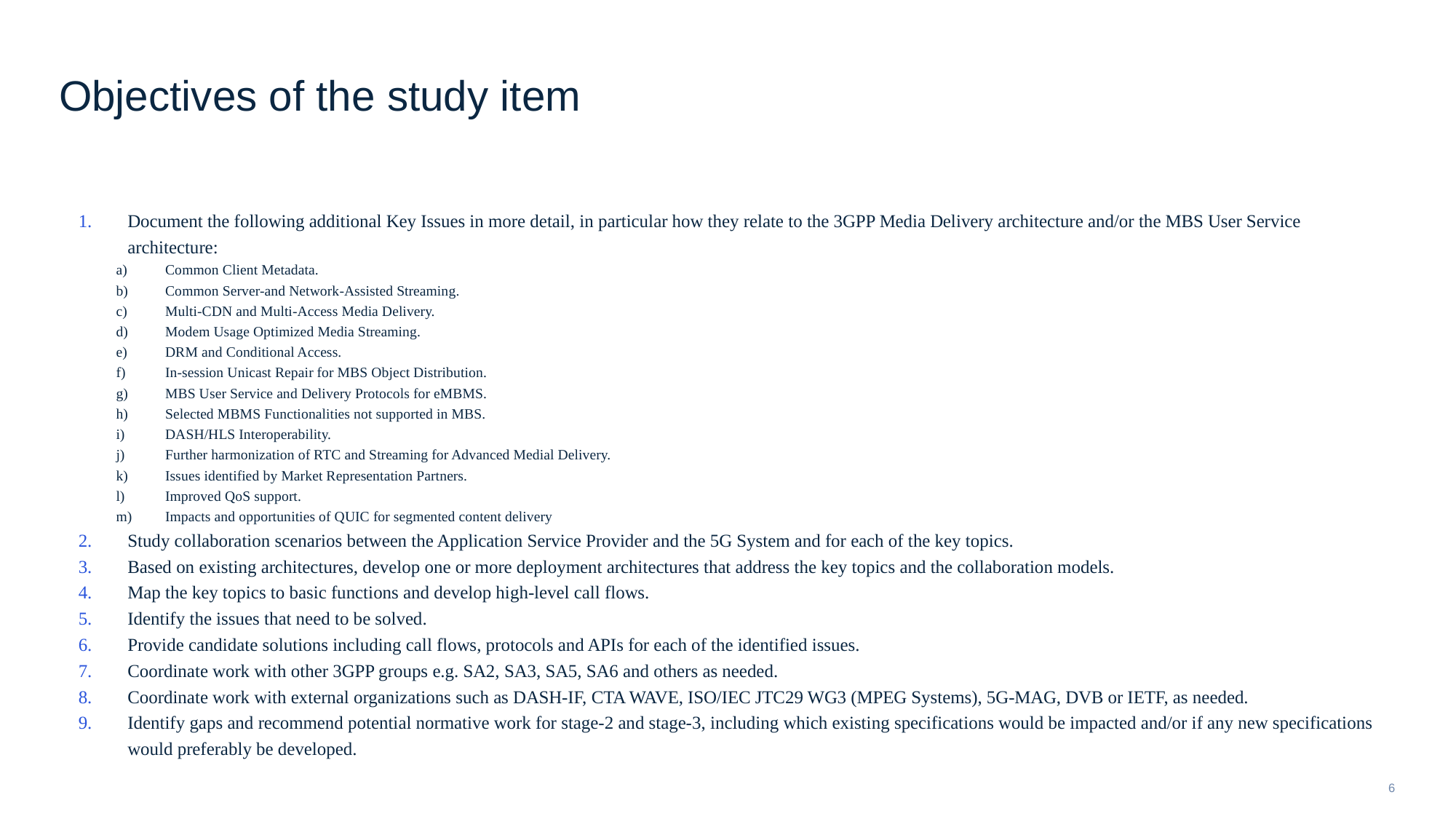

# Objectives of the study item

Document the following additional Key Issues in more detail, in particular how they relate to the 3GPP Media Delivery architecture and/or the MBS User Service architecture:
Common Client Metadata.
Common Server-and Network-Assisted Streaming.
Multi-CDN and Multi-Access Media Delivery.
Modem Usage Optimized Media Streaming.
DRM and Conditional Access.
In-session Unicast Repair for MBS Object Distribution.
MBS User Service and Delivery Protocols for eMBMS.
Selected MBMS Functionalities not supported in MBS.
DASH/HLS Interoperability.
Further harmonization of RTC and Streaming for Advanced Medial Delivery.
Issues identified by Market Representation Partners.
Improved QoS support.
Impacts and opportunities of QUIC for segmented content delivery
Study collaboration scenarios between the Application Service Provider and the 5G System and for each of the key topics.
Based on existing architectures, develop one or more deployment architectures that address the key topics and the collaboration models.
Map the key topics to basic functions and develop high-level call flows.
Identify the issues that need to be solved.
Provide candidate solutions including call flows, protocols and APIs for each of the identified issues.
Coordinate work with other 3GPP groups e.g. SA2, SA3, SA5, SA6 and others as needed.
Coordinate work with external organizations such as DASH-IF, CTA WAVE, ISO/IEC JTC29 WG3 (MPEG Systems), 5G-MAG, DVB or IETF, as needed.
Identify gaps and recommend potential normative work for stage-2 and stage-3, including which existing specifications would be impacted and/or if any new specifications would preferably be developed.